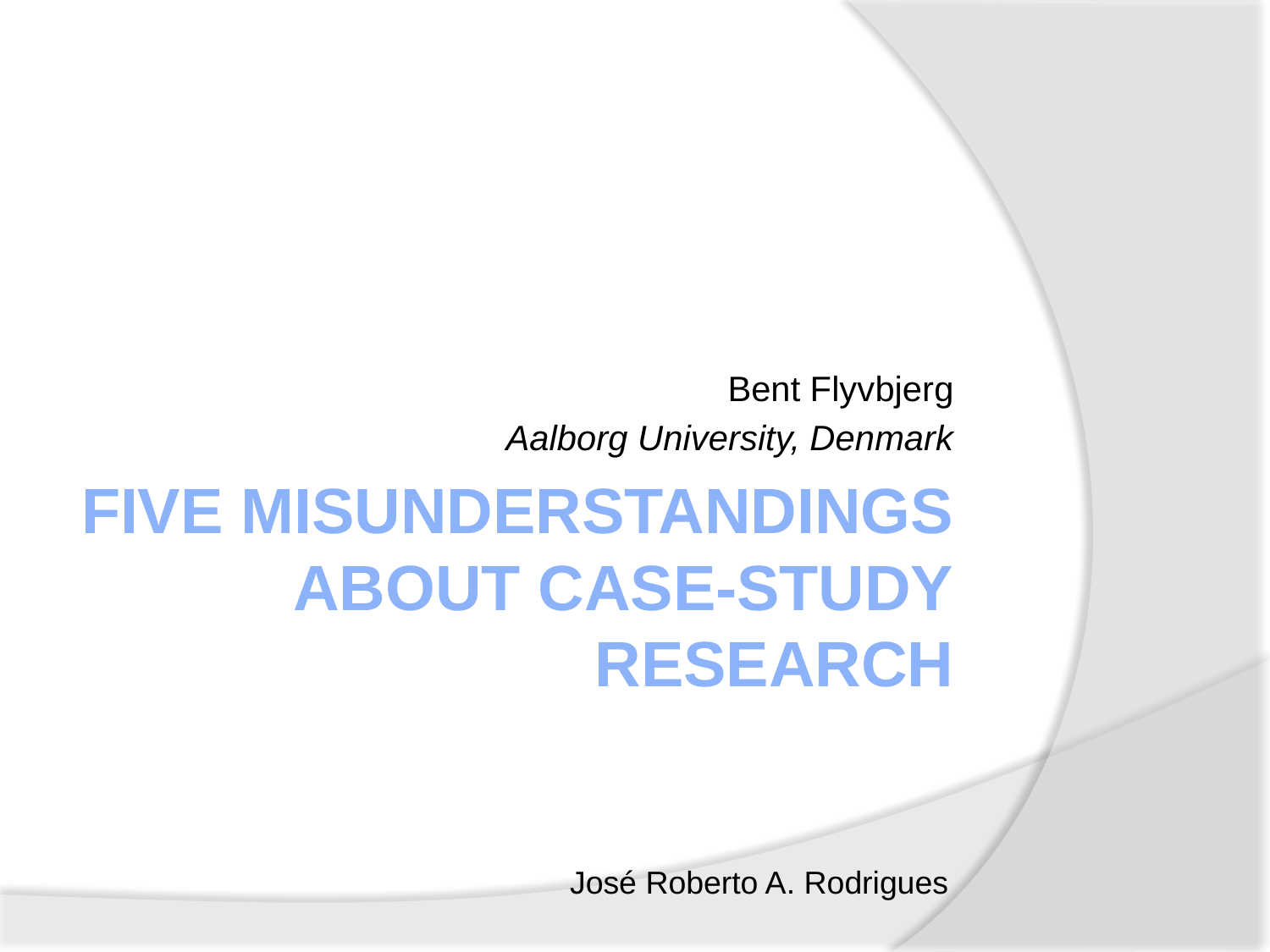

Bent Flyvbjerg
Aalborg University, Denmark
# Five Misunderstandings About Case-Study Research
José Roberto A. Rodrigues